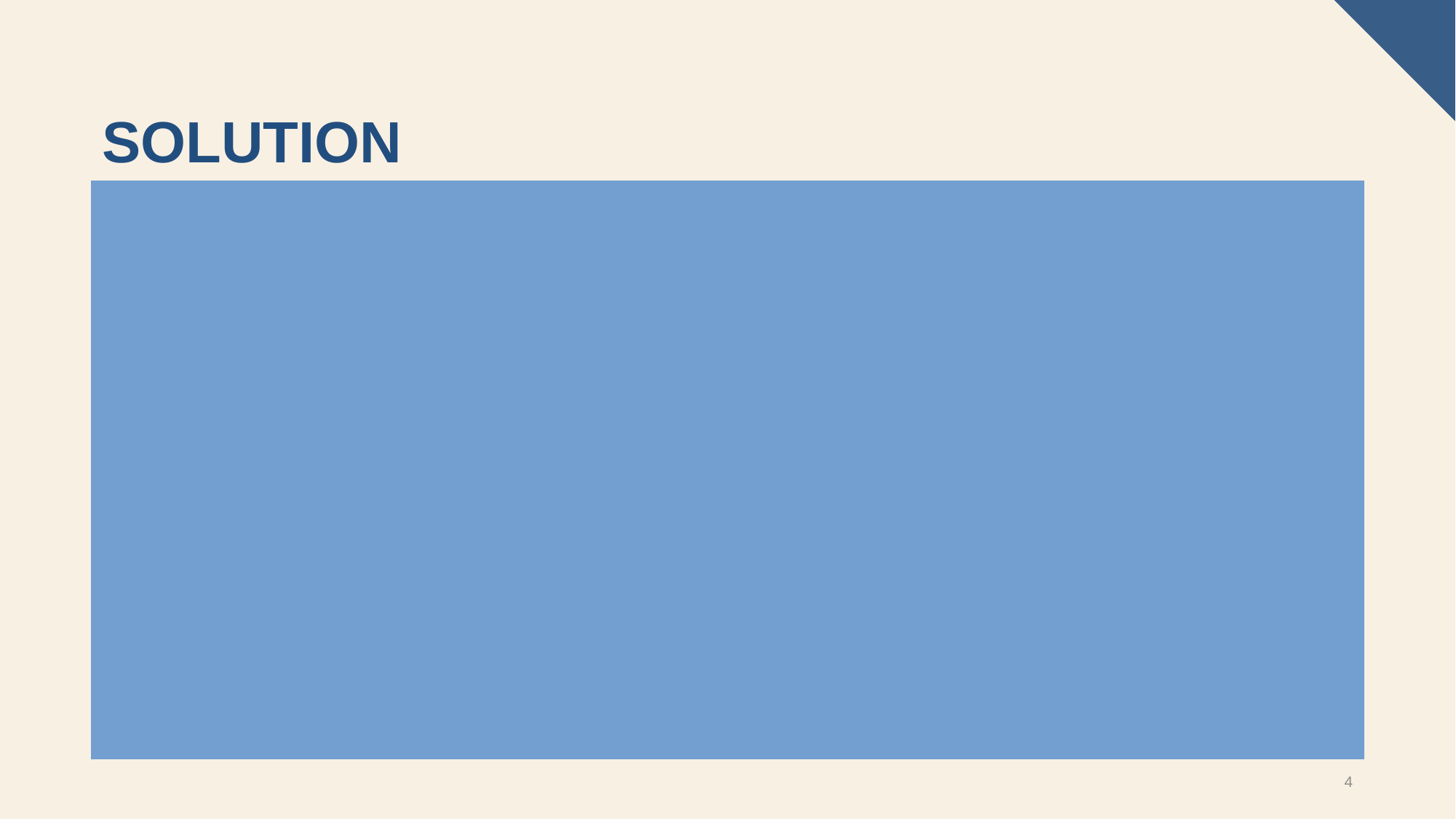

# Solution
Examine traffic, classify it, and mark the traffic’s class.
Voice – highest priority (large amount of traffic)
Video – next highest priority (very large amount of traffic)
Signaling – next highest priority (small amount of traffic)
Other RingCentral traffic
Other traffic
Upon egress, apply traffic shaping rules described in the next slide.
4